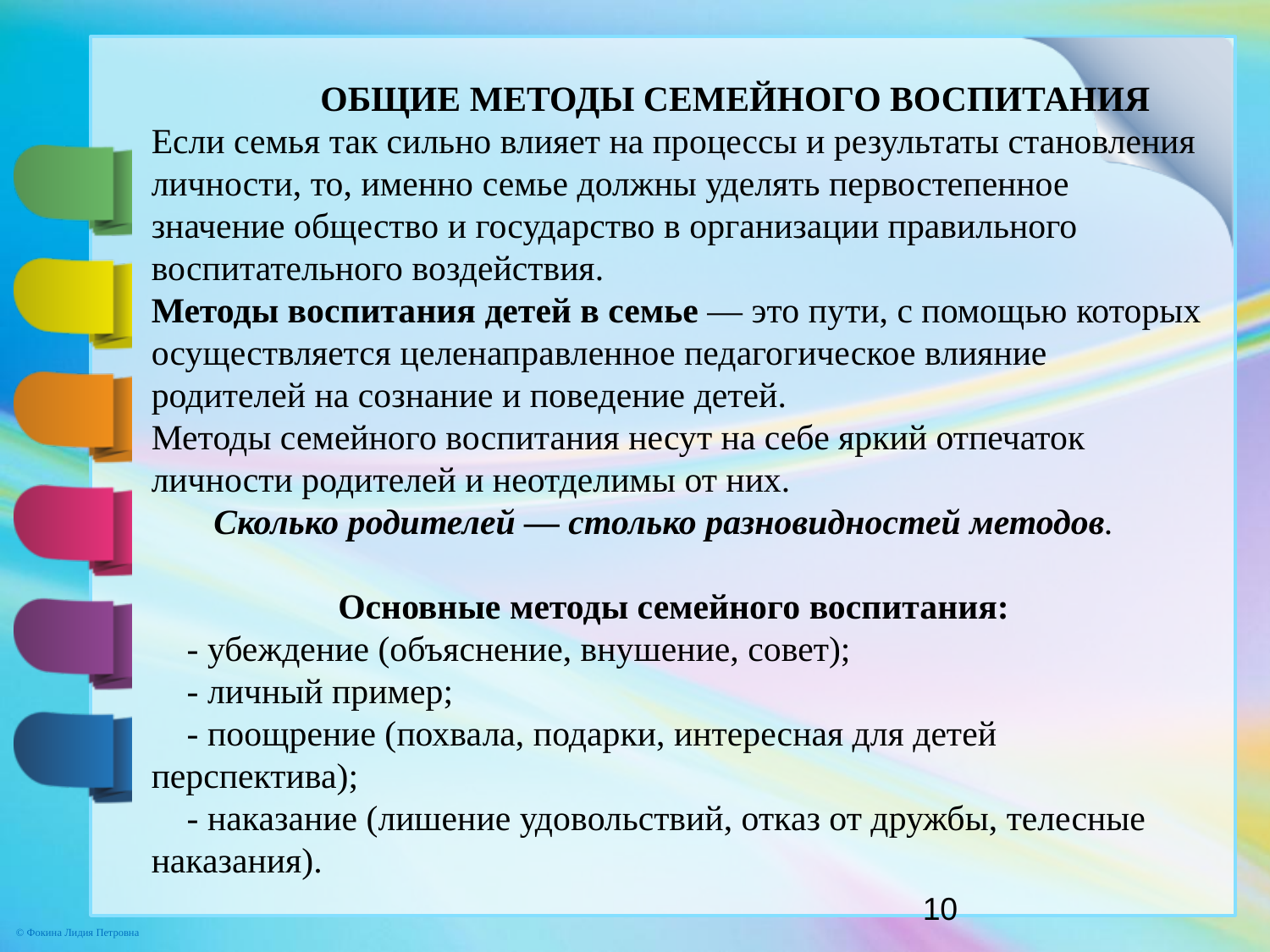

# Общие методы семейного воспитания Если семья так сильно влияет на процессы и результаты становления личности, то, именно семье должны уделять первостепенное значение общество и государство в организации правильного воспитательного воздействия. Методы воспитания детей в семье — это пути, с помощью которых осуществляется целенаправленное педагогическое влияние родителей на сознание и поведение детей. Методы семейного воспитания несут на себе яркий отпечаток личности родителей и неотделимы от них.  Сколько родителей — столько разновидностей методов. Основные методы семейного воспитания: - убеждение (объяснение, внушение, совет); - личный пример; - поощрение (похвала, подарки, интересная для детей    перспектива); - наказание (лишение удовольствий, отказ от дружбы, телесные наказания).

10